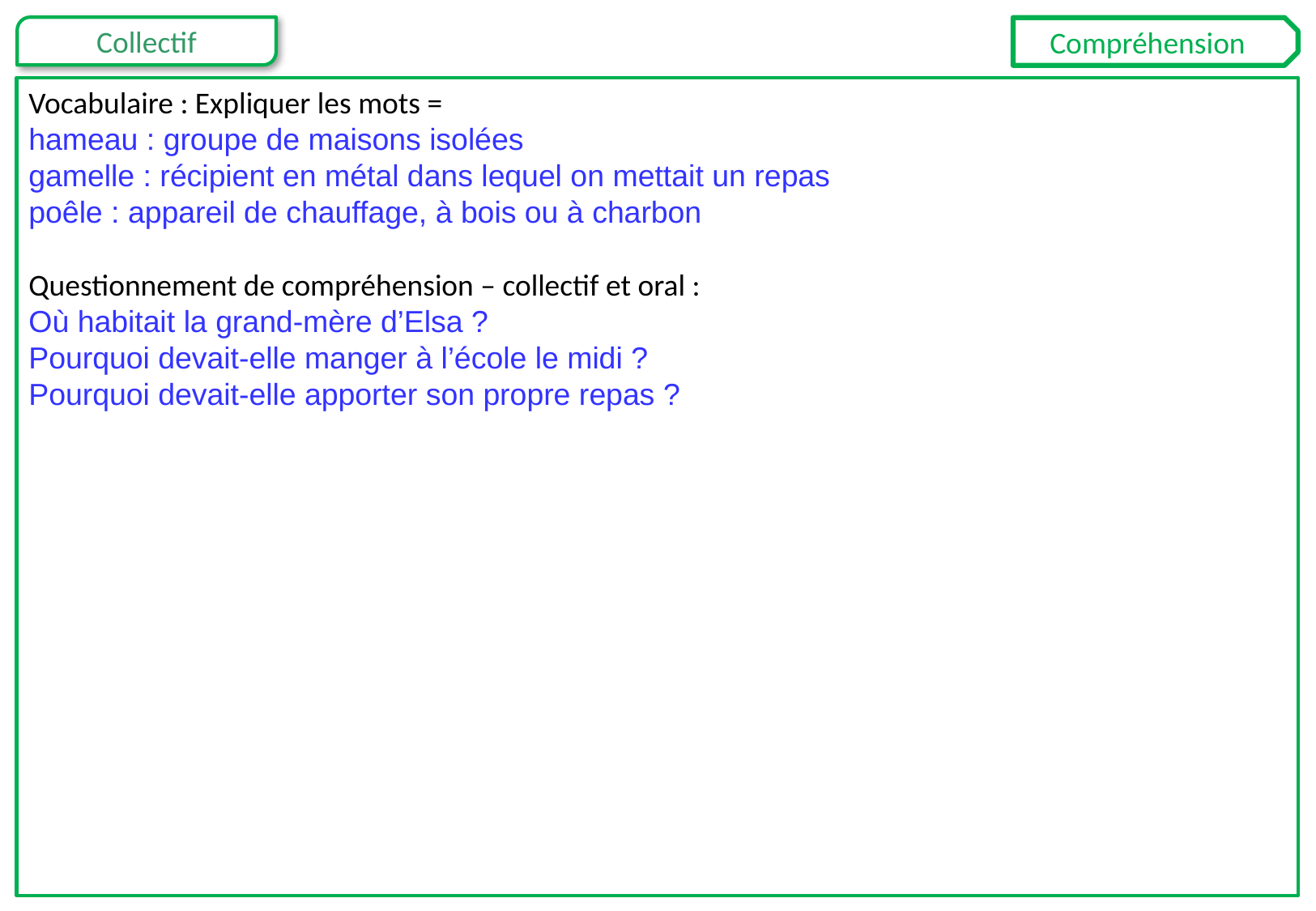

Compréhension
Vocabulaire : Expliquer les mots =
hameau : groupe de maisons isolées
gamelle : récipient en métal dans lequel on mettait un repas
poêle : appareil de chauffage, à bois ou à charbon

Questionnement de compréhension – collectif et oral :
Où habitait la grand-mère d’Elsa ?
Pourquoi devait-elle manger à l’école le midi ?
Pourquoi devait-elle apporter son propre repas ?